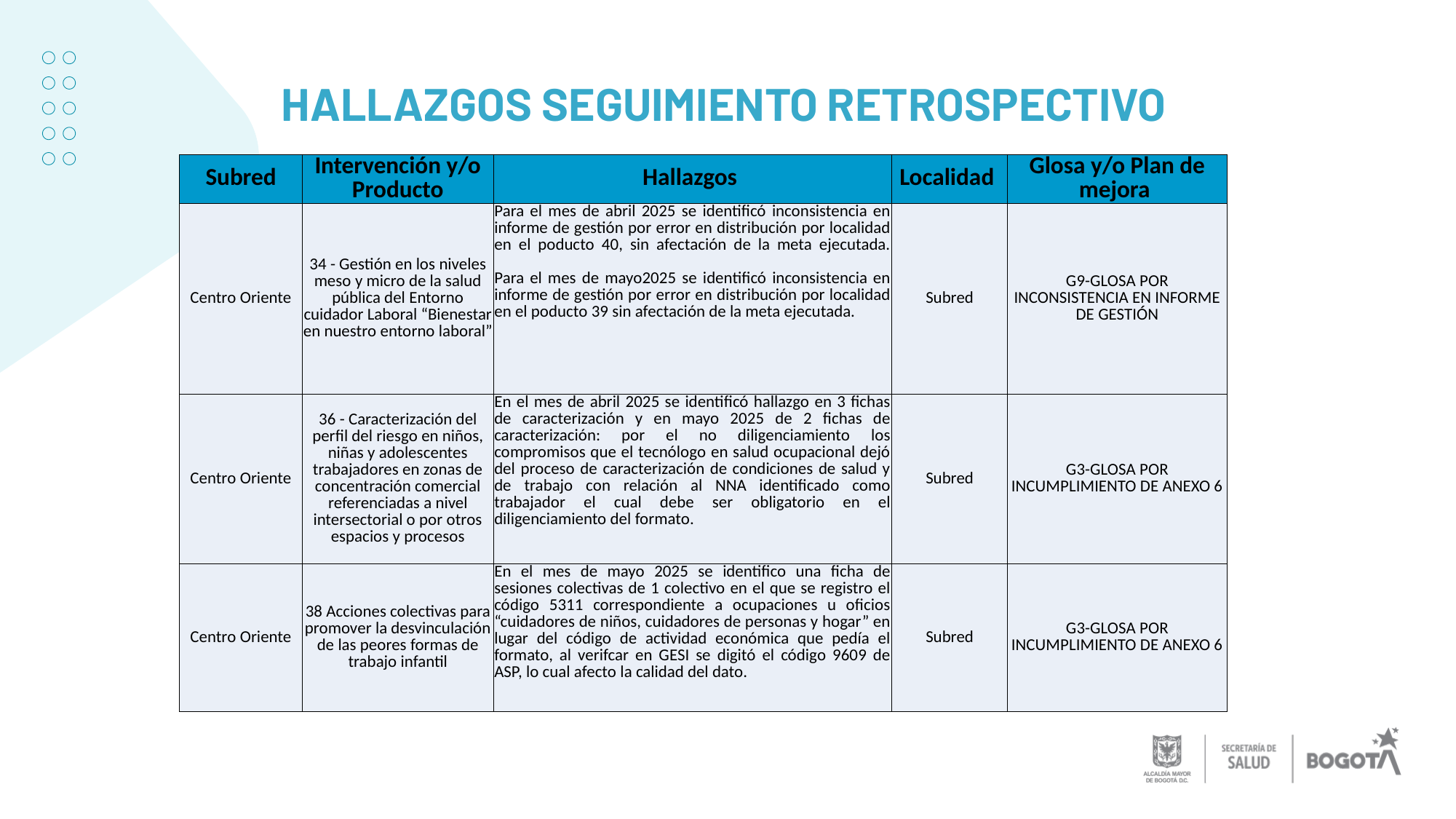

# HALLAZGOS SEGUIMIENTO RETROSPECTIVO
| Subred | Intervención y/o Producto | Hallazgos | Localidad | Glosa y/o Plan de mejora |
| --- | --- | --- | --- | --- |
| Centro Oriente | 34 - Gestión en los niveles meso y micro de la salud pública del Entorno cuidador Laboral “Bienestar en nuestro entorno laboral” | Para el mes de abril 2025 se identificó inconsistencia en informe de gestión por error en distribución por localidad en el poducto 40, sin afectación de la meta ejecutada. Para el mes de mayo2025 se identificó inconsistencia en informe de gestión por error en distribución por localidad en el poducto 39 sin afectación de la meta ejecutada. | Subred | G9-GLOSA POR INCONSISTENCIA EN INFORME DE GESTIÓN |
| Centro Oriente | 36 - Caracterización del perfil del riesgo en niños, niñas y adolescentes trabajadores en zonas de concentración comercial referenciadas a nivel intersectorial o por otros espacios y procesos | En el mes de abril 2025 se identificó hallazgo en 3 fichas de caracterización y en mayo 2025 de 2 fichas de caracterización: por el no diligenciamiento los compromisos que el tecnólogo en salud ocupacional dejó del proceso de caracterización de condiciones de salud y de trabajo con relación al NNA identificado como trabajador el cual debe ser obligatorio en el diligenciamiento del formato. | Subred | G3-GLOSA POR INCUMPLIMIENTO DE ANEXO 6 |
| Centro Oriente | 38 Acciones colectivas para promover la desvinculación de las peores formas de trabajo infantil | En el mes de mayo 2025 se identifico una ficha de sesiones colectivas de 1 colectivo en el que se registro el código 5311 correspondiente a ocupaciones u oficios “cuidadores de niños, cuidadores de personas y hogar” en lugar del código de actividad económica que pedía el formato, al verifcar en GESI se digitó el código 9609 de ASP, lo cual afecto la calidad del dato. | Subred | G3-GLOSA POR INCUMPLIMIENTO DE ANEXO 6 |